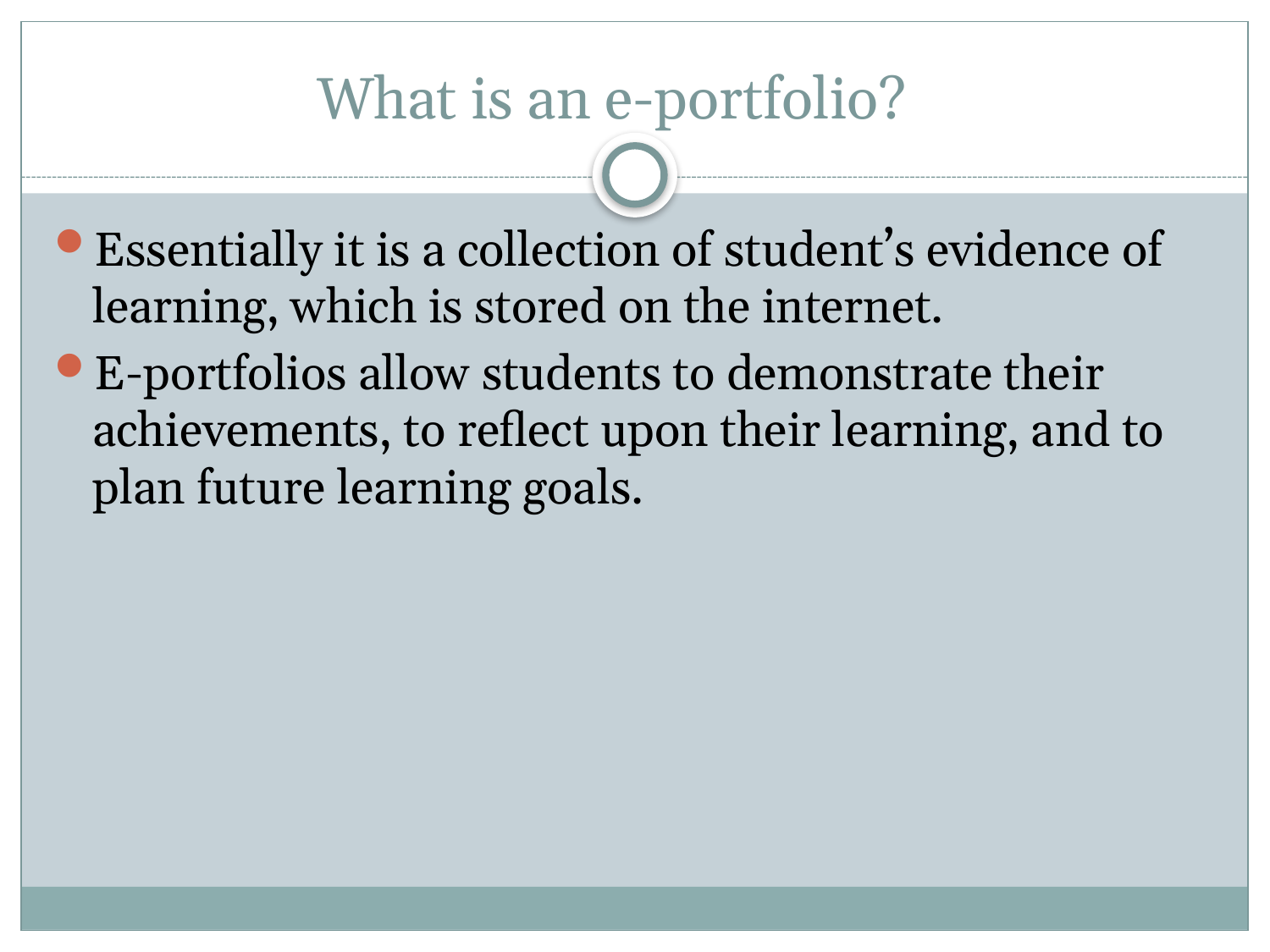

# What is an e-portfolio?
Essentially it is a collection of student’s evidence of learning, which is stored on the internet.
E-portfolios allow students to demonstrate their achievements, to reflect upon their learning, and to plan future learning goals.